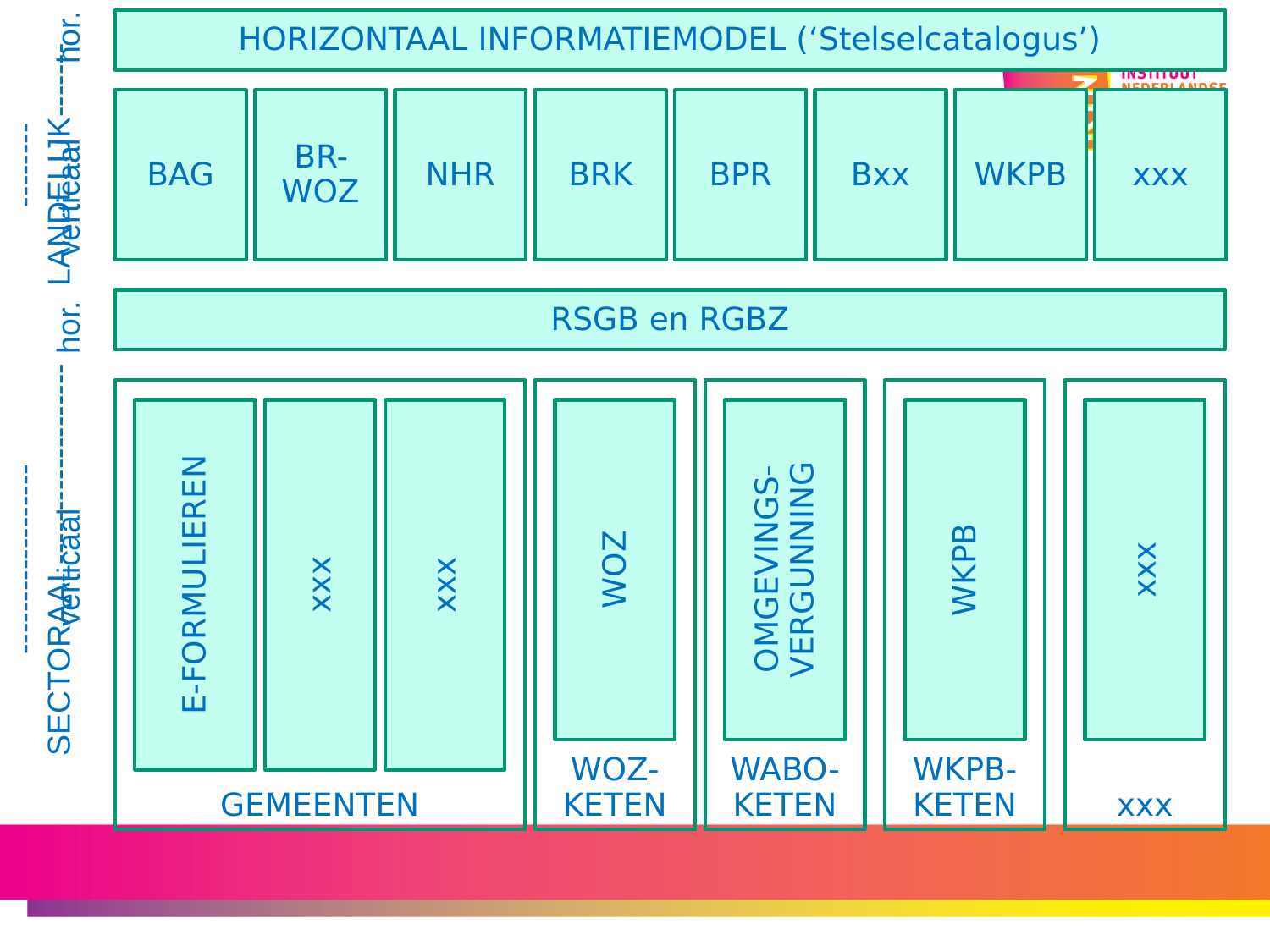

HORIZONTAAL INFORMATIEMODEL (‘Stelselcatalogus’)
hor.
BAG
BR-WOZ
NHR
BRK
BPR
Bxx
WKPB
xxx
--------LANDELIJK-------
verticaal
RSGB en RGBZ
hor.
GEMEENTEN
WOZ-
KETEN
WABO-
KETEN
WKPB-KETEN
xxx
E-FORMULIEREN
xxx
xxx
WOZ
OMGEVINGS-VERGUNNING
WKPB
xxx
------------------SECTORAAL-------------------
verticaal